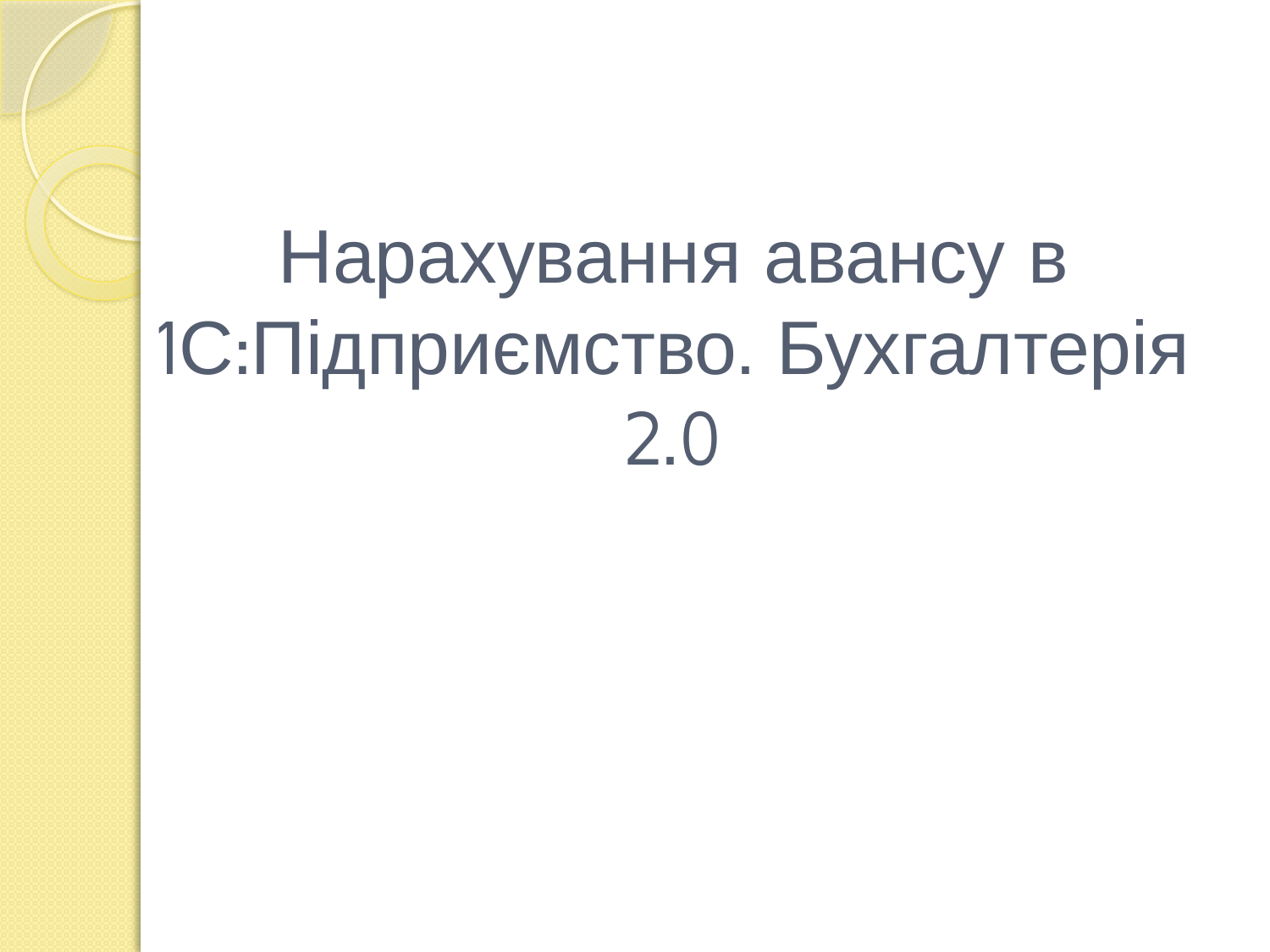

# Нарахування авансу в 1С:Підприємство. Бухгалтерія 2.0